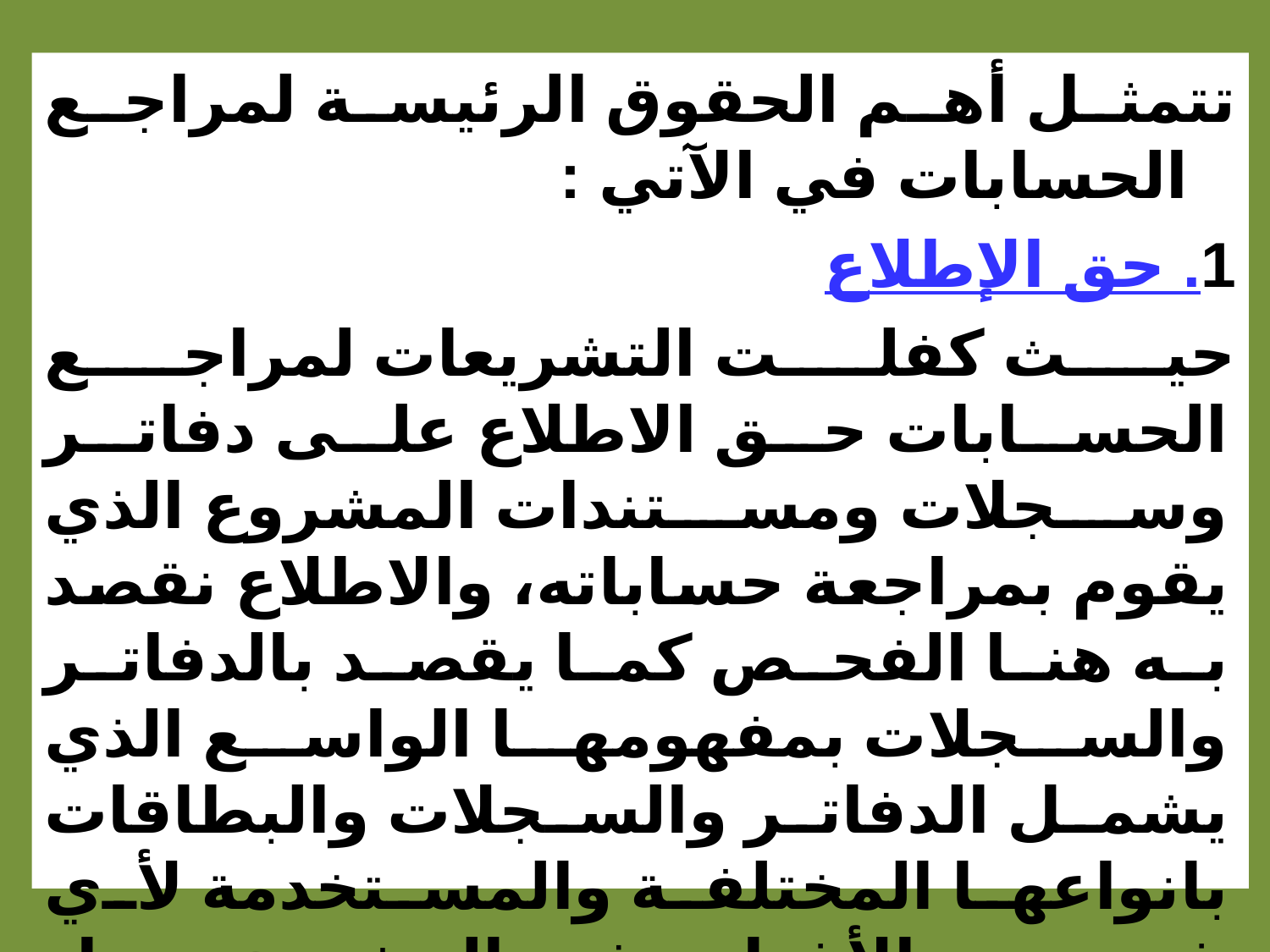

تتمثل أهم الحقوق الرئيسة لمراجع الحسابات في الآتي :
1. حق الإطلاع
حيث كفلت التشريعات لمراجع الحسابات حق الاطلاع على دفاتر وسجلات ومستندات المشروع الذي يقوم بمراجعة حساباته، والاطلاع نقصد به هنا الفحص كما يقصد بالدفاتر والسجلات بمفهومها الواسع الذي يشمل الدفاتر والسجلات والبطاقات بانواعها المختلفة والمستخدمة لأي غرض من الأغراض في المشروع سواء كانت قانونية أو غير قانونية، أصيلة او فرعية،  بيانية أو إحصائية ، مالية او إدارية.